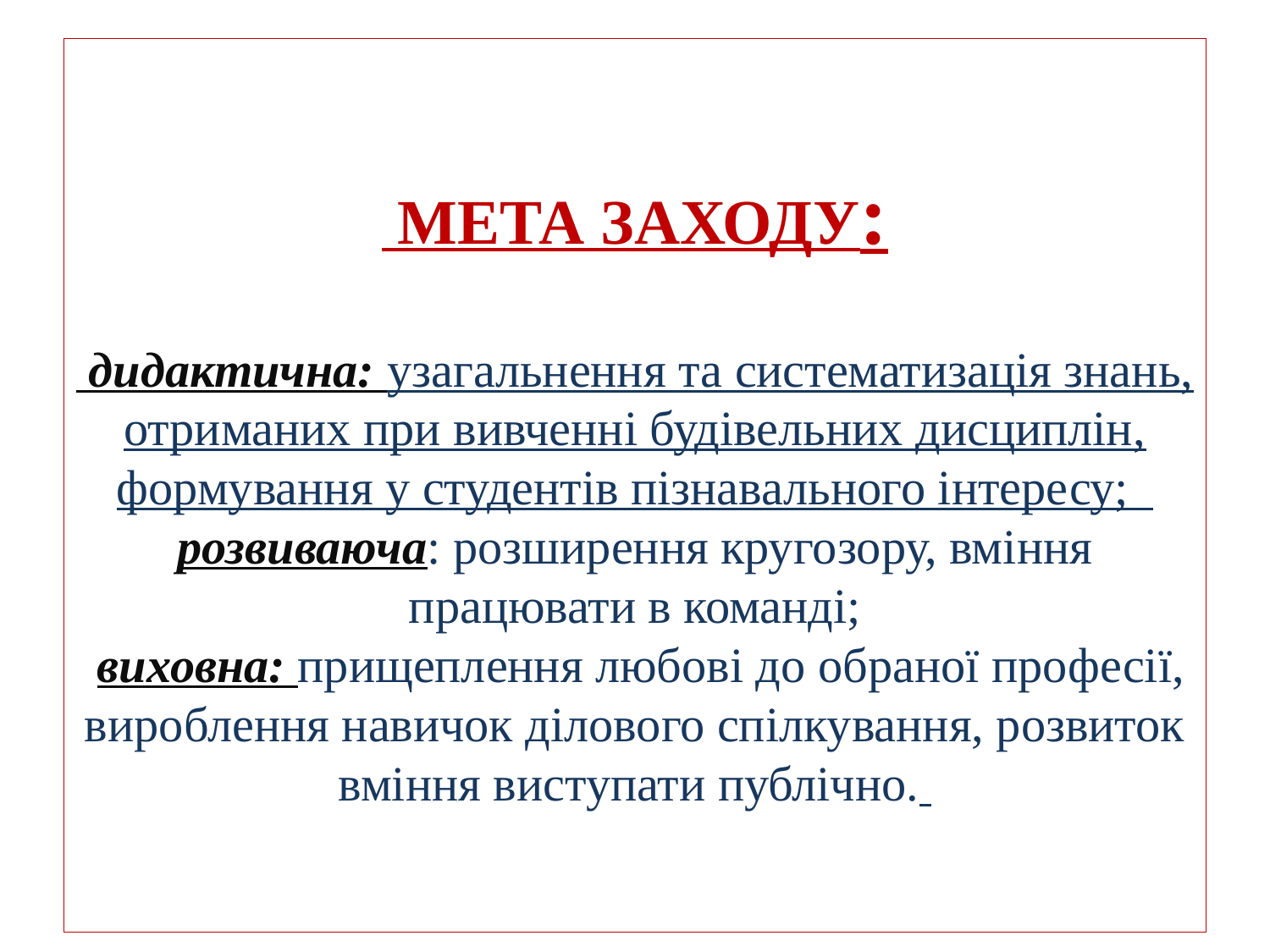

# МЕТА ЗАХОДУ: дидактична: узагальнення та систематизація знань, отриманих при вивченні будівельних дисциплін, формування у студентів пізнавального інтересу; розвиваюча: розширення кругозору, вміння працювати в команді; виховна: прищеплення любові до обраної професії, вироблення навичок ділового спілкування, розвиток вміння виступати публічно.